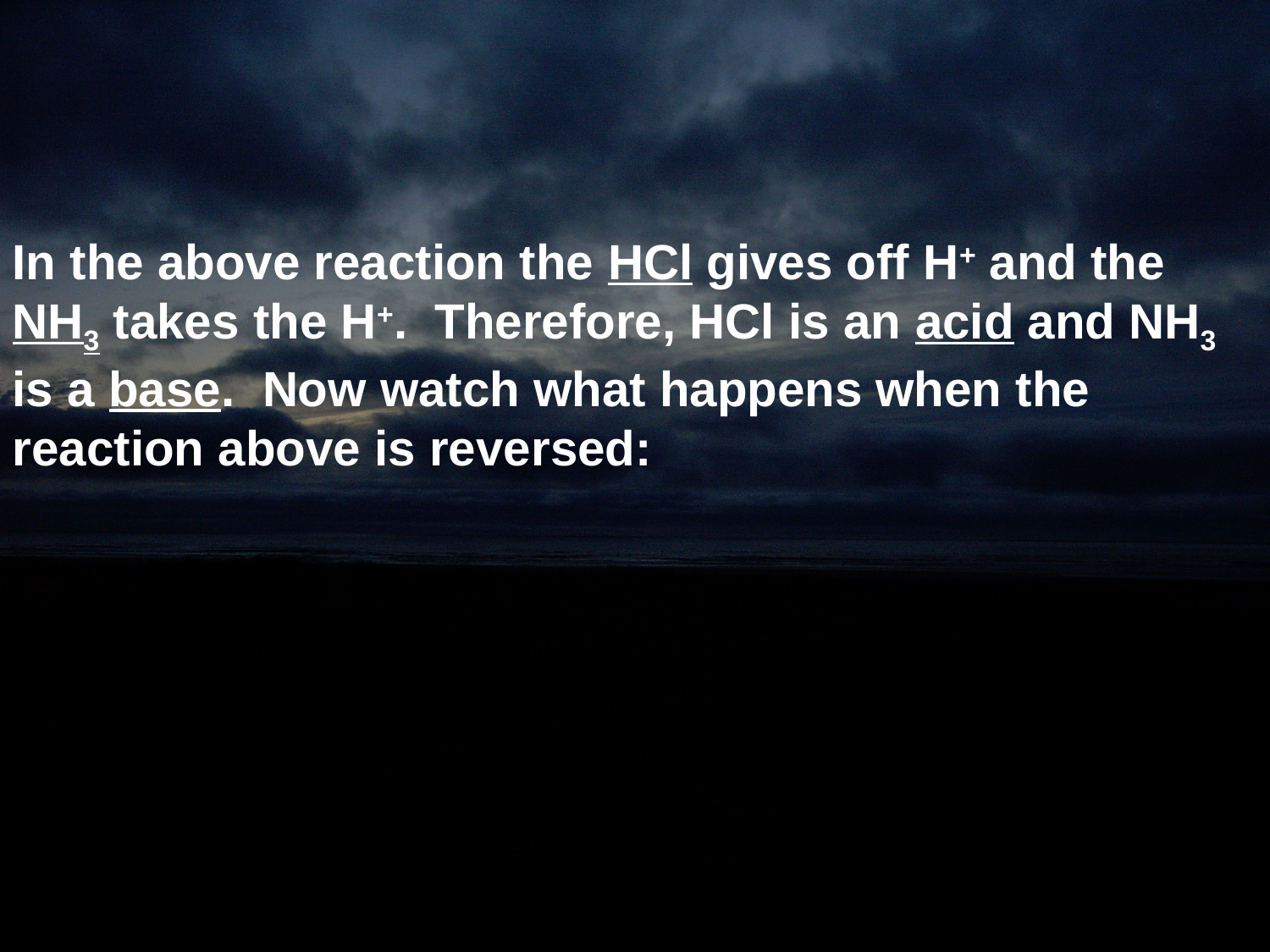

In the above reaction the HCl gives off H+ and the NH3 takes the H+.  Therefore, HCl is an acid and NH3 is a base.  Now watch what happens when the reaction above is reversed: